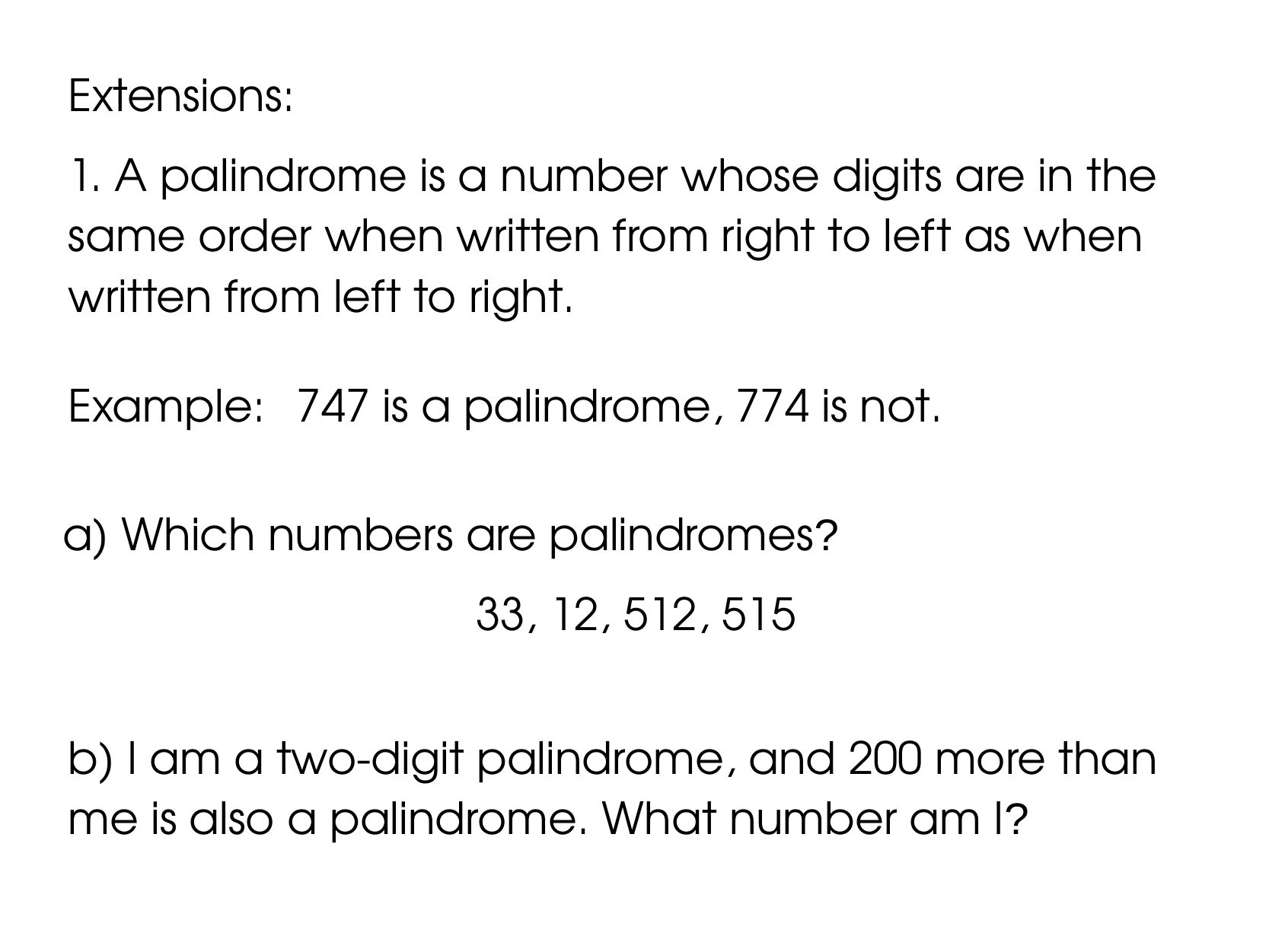

Extensions:
1. A palindrome is a number whose digits are in the same order when written from right to left as when written from left to right.
Example:	747 is a palindrome, 774 is not.
a) Which numbers are palindromes?
33, 12, 512, 515
b) I am a two-digit palindrome, and 200 more than me is also a palindrome. What number am I?